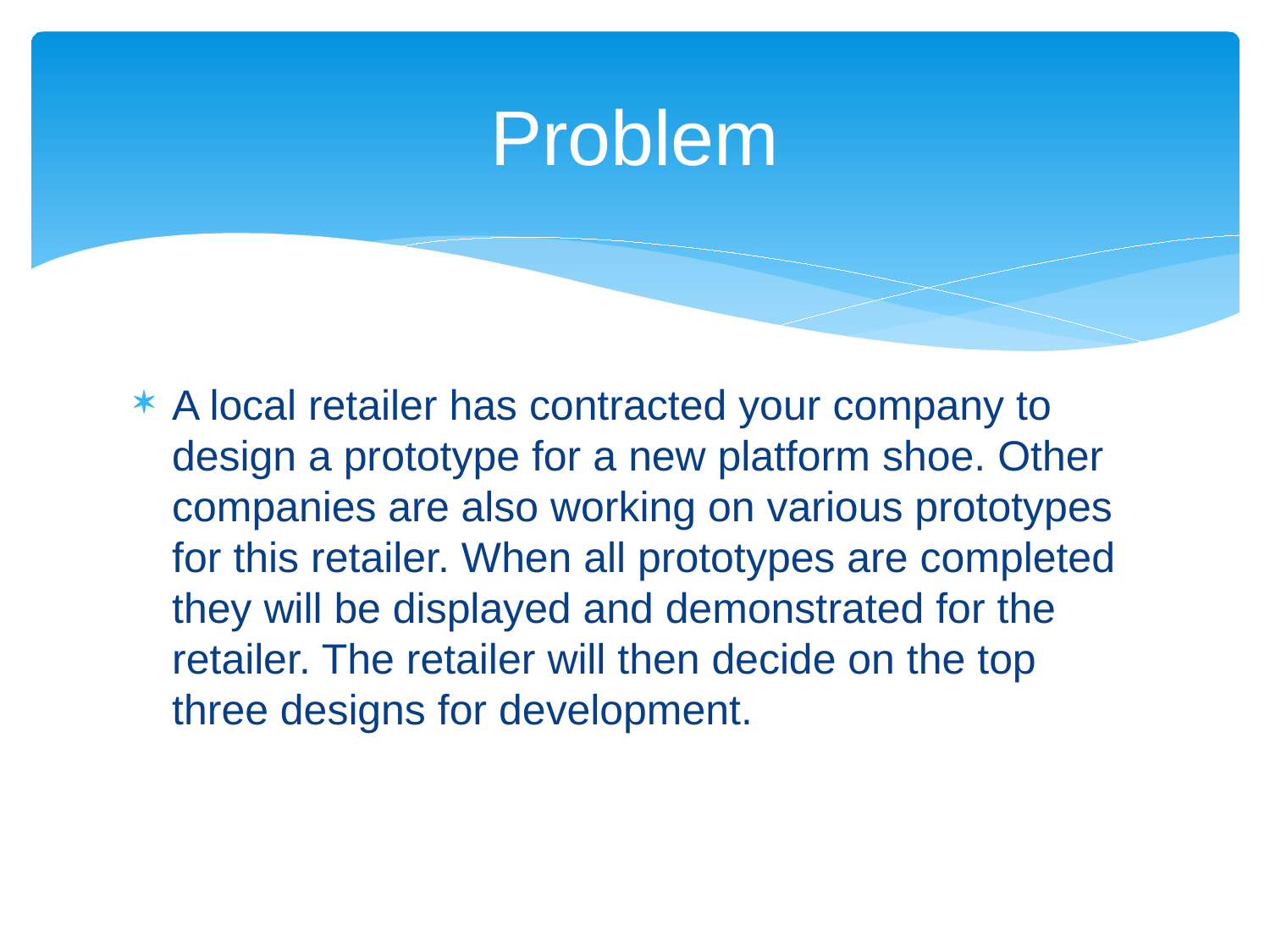

# Problem
A local retailer has contracted your company to design a prototype for a new platform shoe. Other companies are also working on various prototypes for this retailer. When all prototypes are completed they will be displayed and demonstrated for the retailer. The retailer will then decide on the top three designs for development.